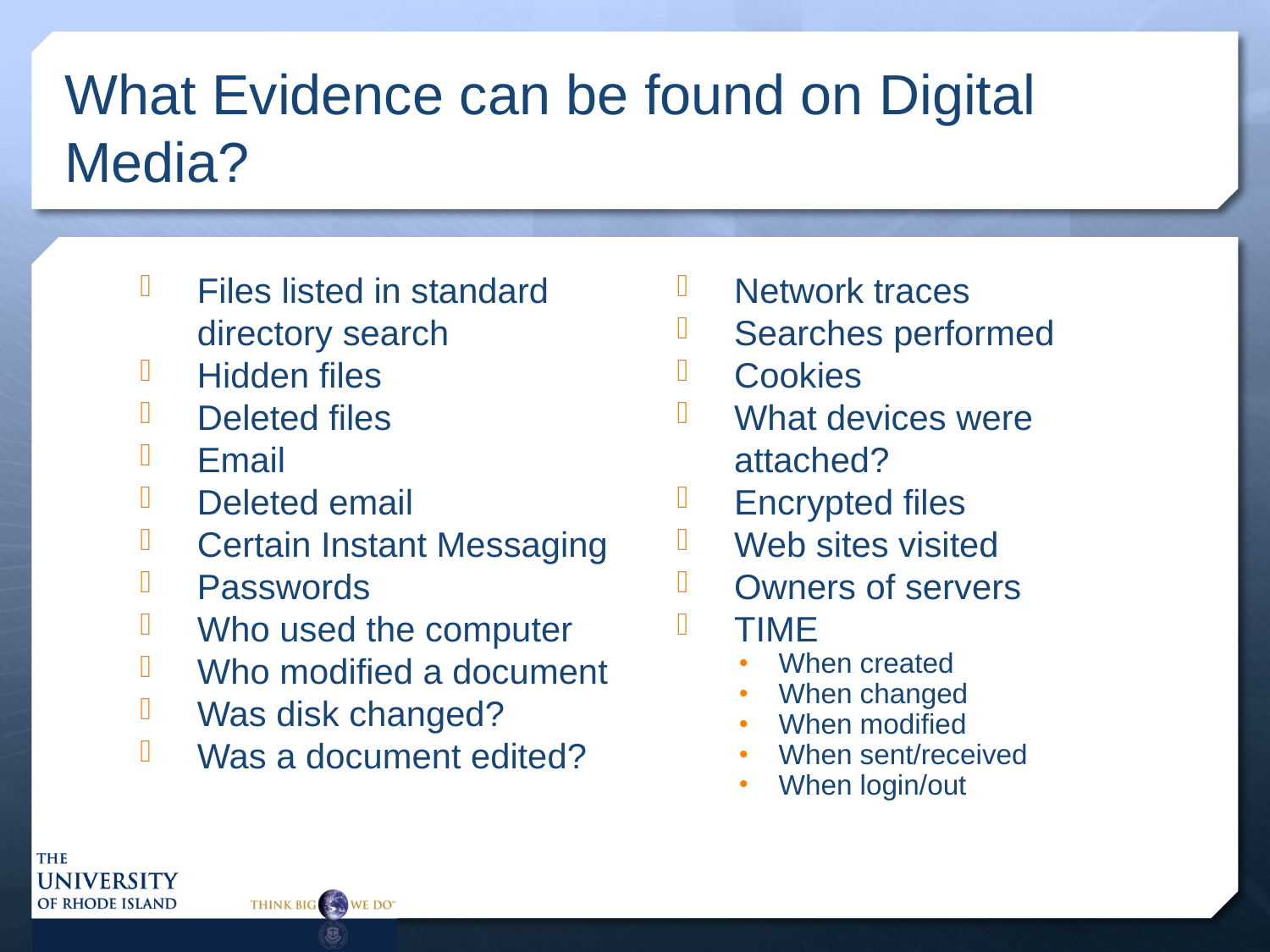

# What Evidence can be found on Digital Media?
Files listed in standard directory search
Hidden files
Deleted files
Email
Deleted email
Certain Instant Messaging
Passwords
Who used the computer
Who modified a document
Was disk changed?
Was a document edited?
Network traces
Searches performed
Cookies
What devices were attached?
Encrypted files
Web sites visited
Owners of servers
TIME
When created
When changed
When modified
When sent/received
When login/out